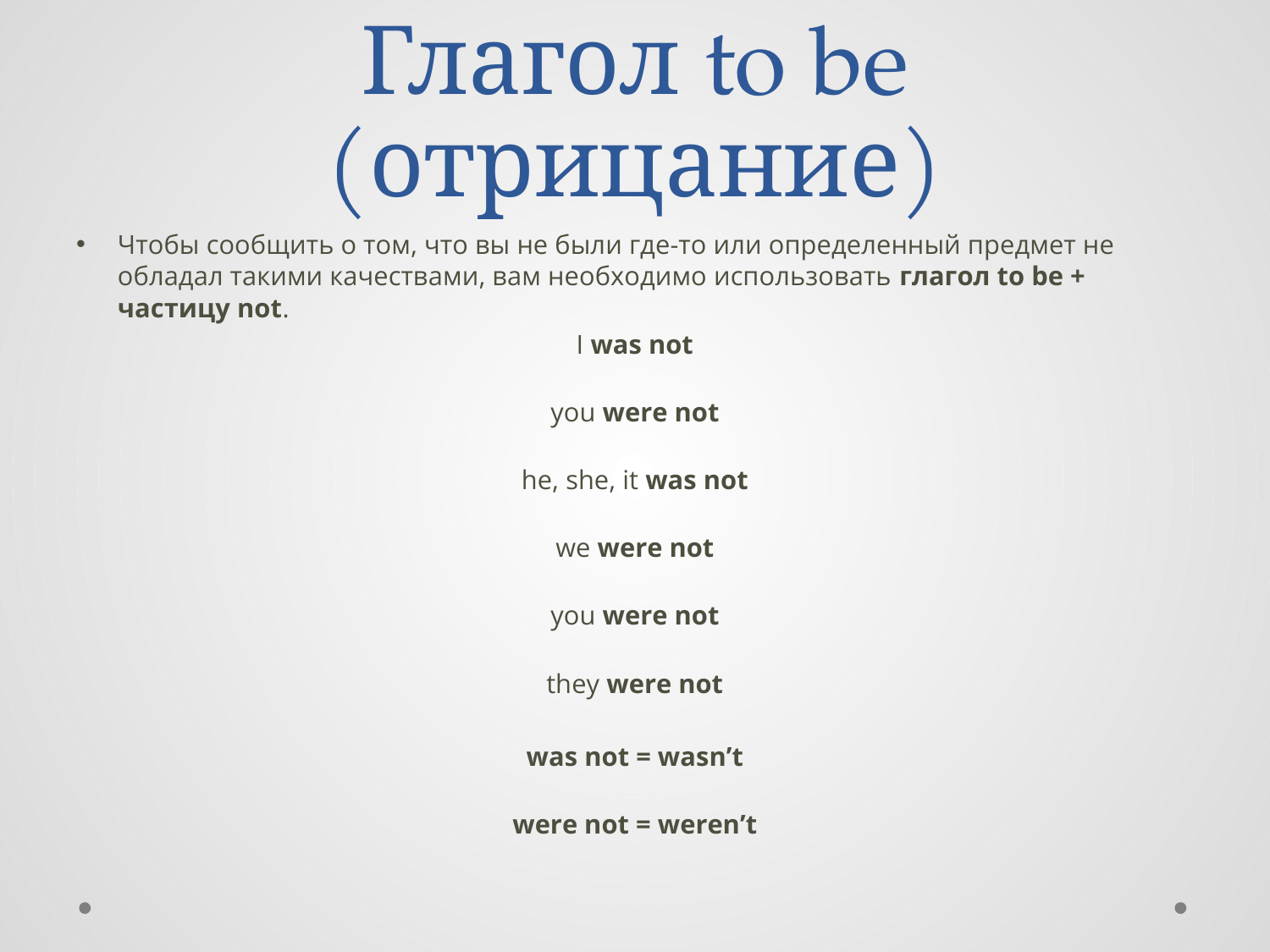

# Глагол to be (отрицание)
Чтобы сообщить о том, что вы не были где-то или определенный предмет не обладал такими качествами, вам необходимо использовать глагол to be + частицу not.
I was not
you were not
he, she, it was not
we were not
you were not
they were not

was not = wasn’t
were not = weren’t